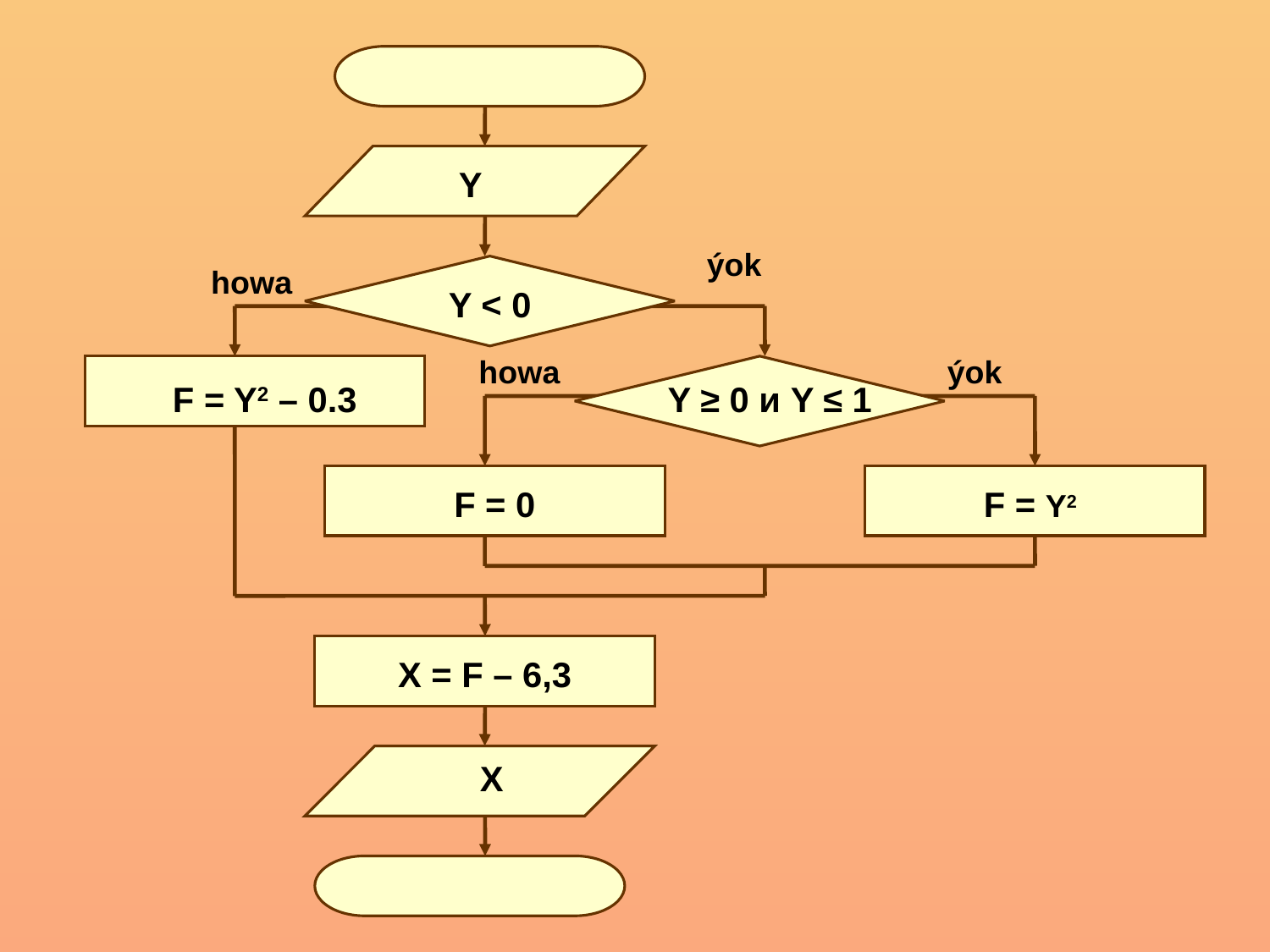

Y

howa

howa

ýok

F = Y2 – 0.3

Y ≥ 0 и Y ≤ 1

F = 0

F = Y2

Y < 0

X = F – 6,3

 X

ýok